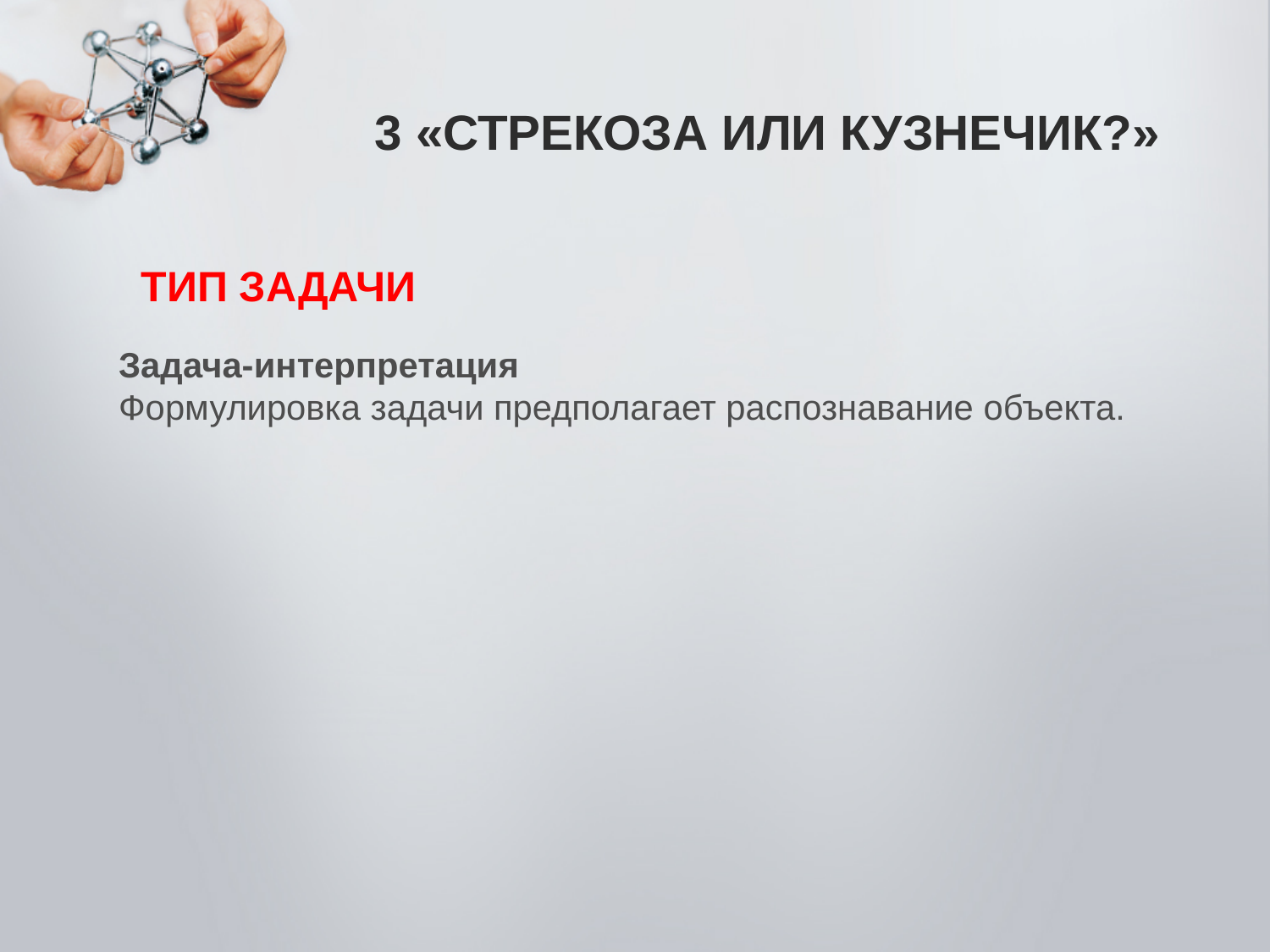

# 3 «СТРЕКОЗА ИЛИ КУЗНЕЧИК?»
ТИП ЗАДАЧИ
Задача-интерпретация
Формулировка задачи предполагает распознавание объекта.